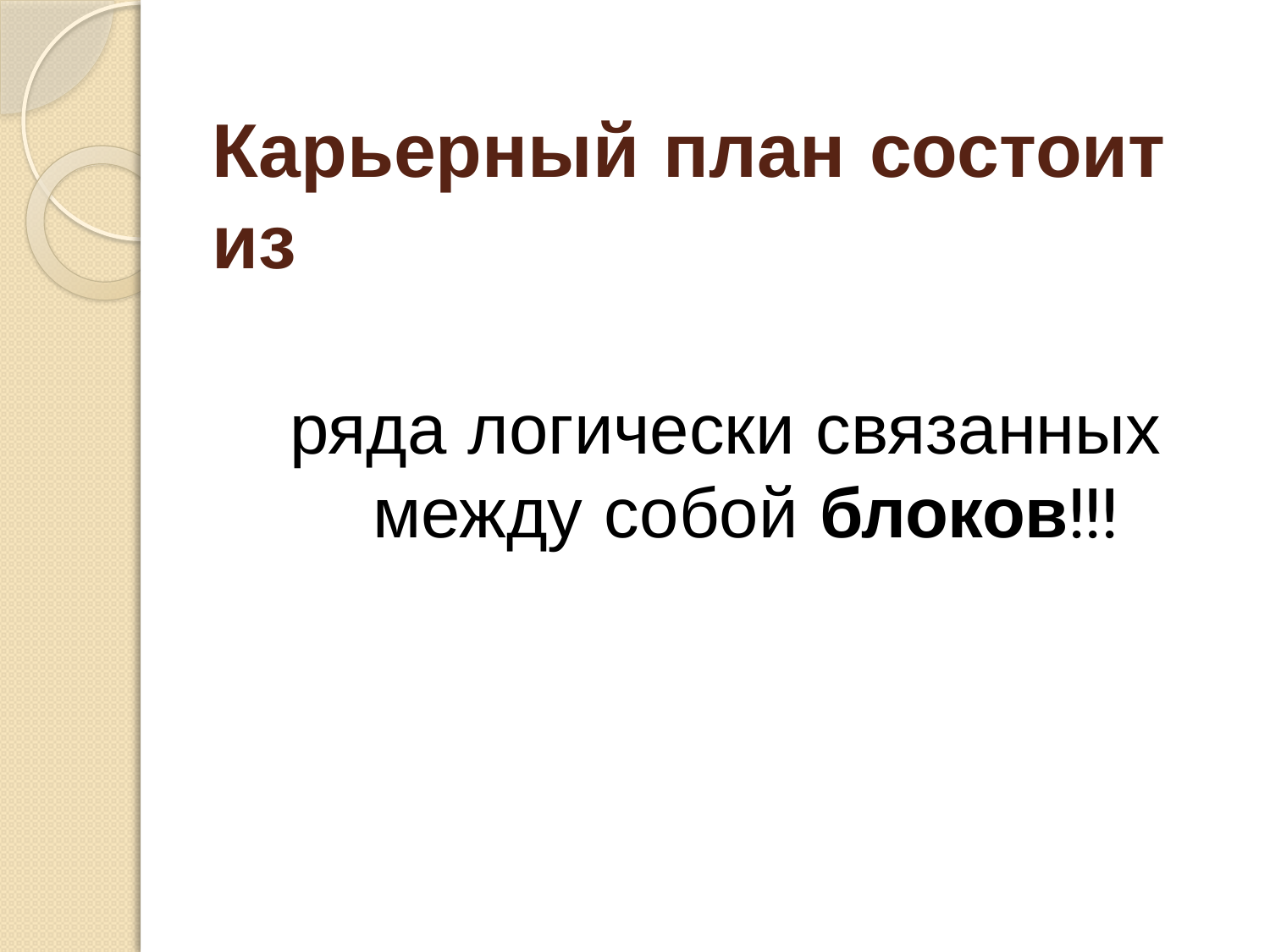

# Карьерный план состоит из
ряда логически связанных между собой блоков!!!